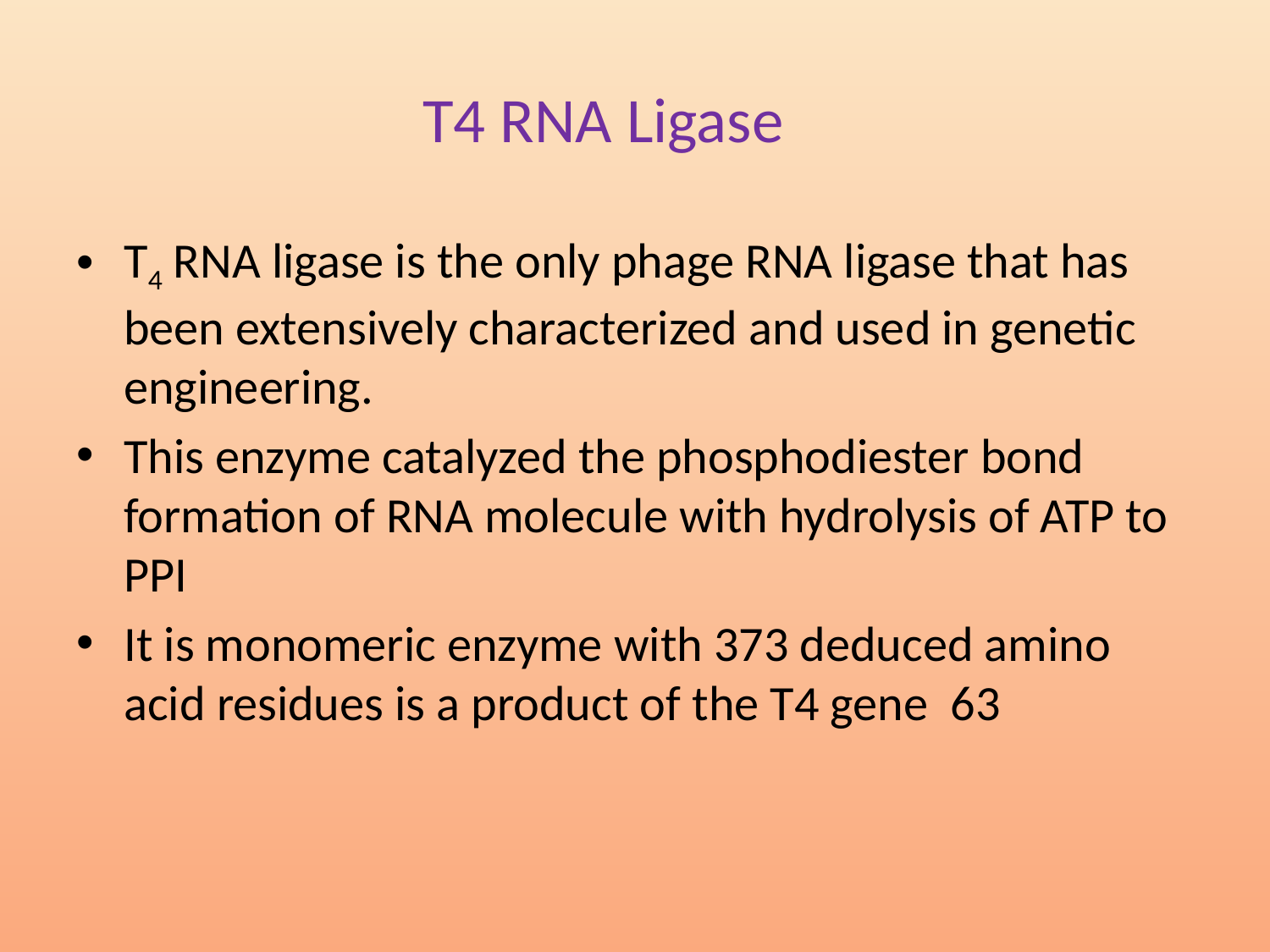

# T4 RNA Ligase
T4 RNA ligase is the only phage RNA ligase that has been extensively characterized and used in genetic engineering.
This enzyme catalyzed the phosphodiester bond formation of RNA molecule with hydrolysis of ATP to PPI
It is monomeric enzyme with 373 deduced amino acid residues is a product of the T4 gene  63